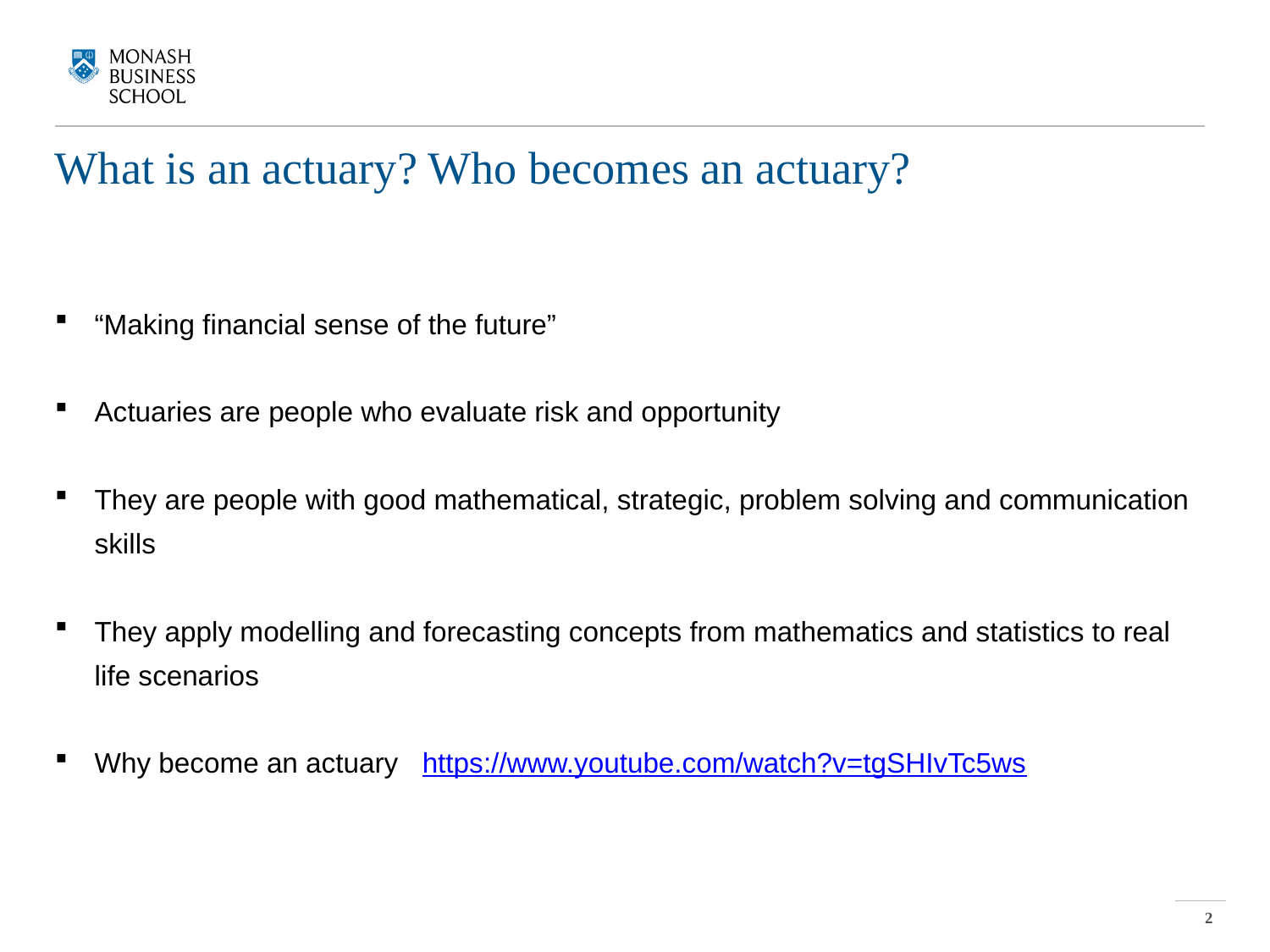

# What is an actuary? Who becomes an actuary?
“Making financial sense of the future”

Actuaries are people who evaluate risk and opportunity

They are people with good mathematical, strategic, problem solving and communication skills

They apply modelling and forecasting concepts from mathematics and statistics to real life scenarios

Why become an actuary   https://www.youtube.com/watch?v=tgSHIvTc5ws

2